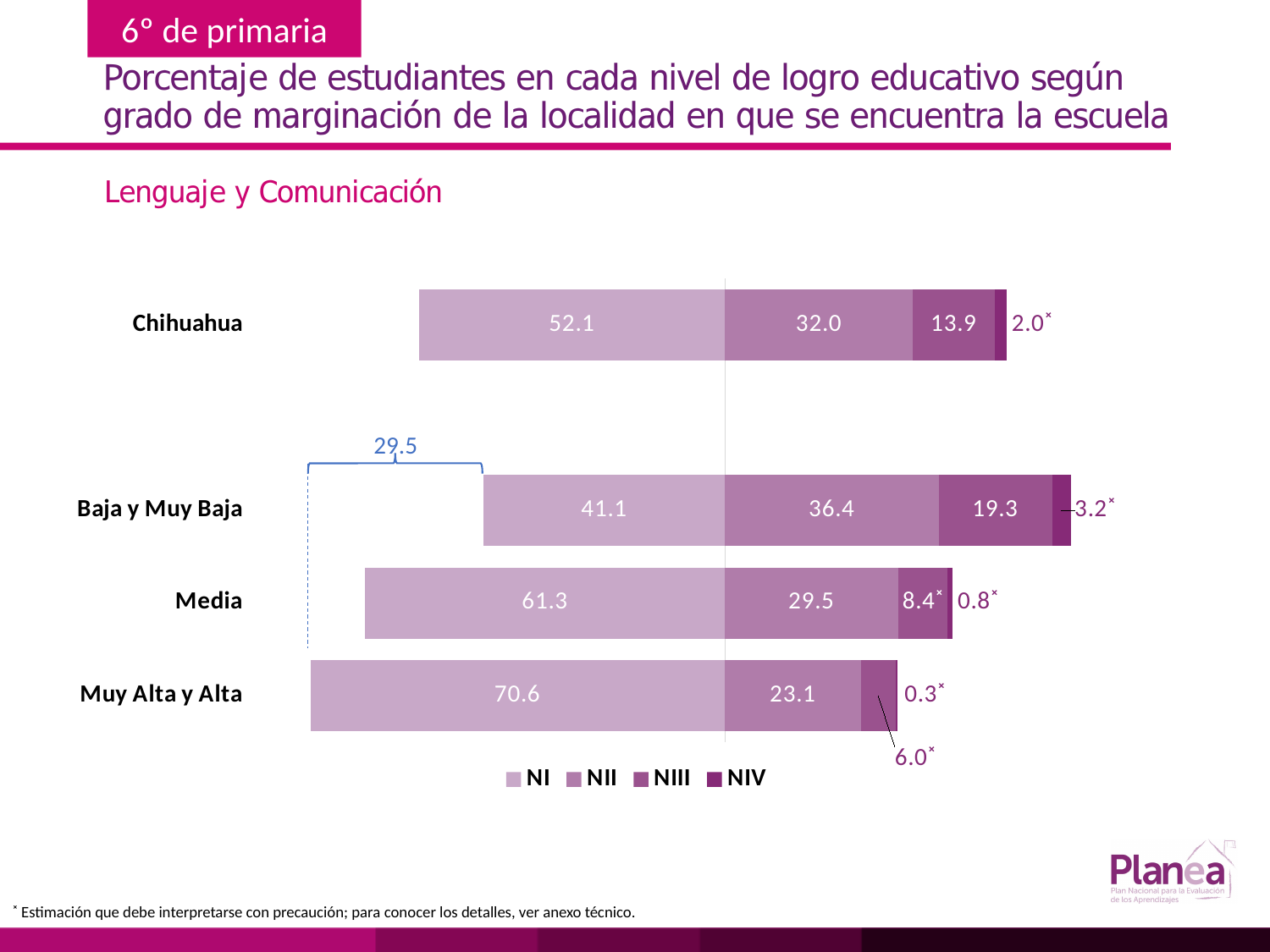

# Porcentaje de estudiantes en cada nivel de logro educativo según grado de marginación de la localidad en que se encuentra la escuela

Lenguaje y Comunicación

### Chart

| Category |  |  |  |  |
|---|---|---|---|---|
| Muy Alta y Alta | -70.6 | 23.1 | 6.0 | 0.3 |
| Media | -61.3 | 29.5 | 8.4 | 0.8 |
| Baja y Muy Baja | -41.1 | 36.4 | 19.3 | 3.2 |
|  | None | None | None | None |
| Chihuahua | -52.1 | 32.0 | 13.9 | 2.0 |
29.5
˟ Estimación que debe interpretarse con precaución; para conocer los detalles, ver anexo técnico.